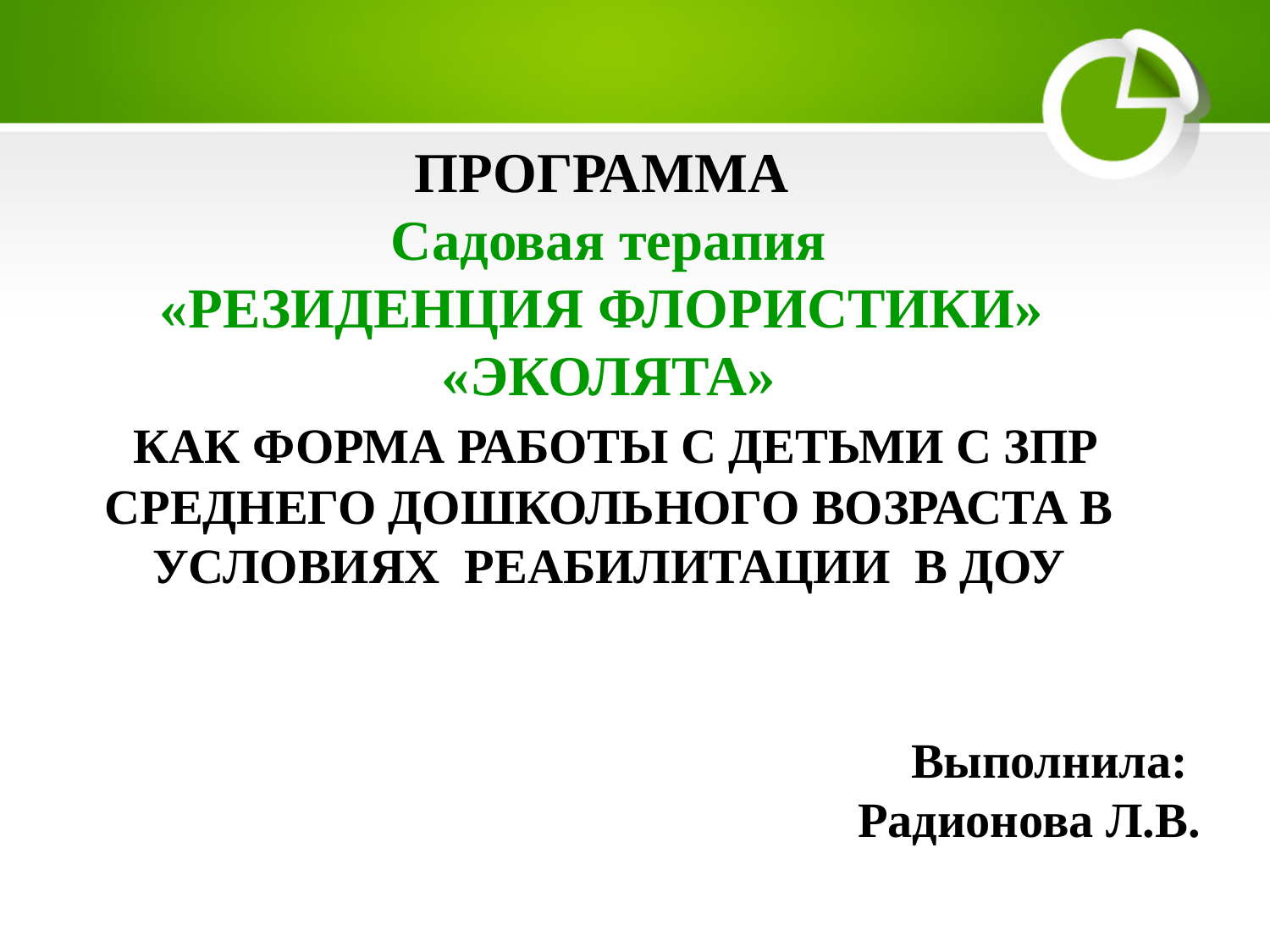

ПРОГРАММА
Садовая терапия
«РЕЗИДЕНЦИЯ ФЛОРИСТИКИ»
«ЭКОЛЯТА»
 КАК ФОРМА РАБОТЫ С ДЕТЬМИ С ЗПР
СРЕДНЕГО ДОШКОЛЬНОГО ВОЗРАСТА В УСЛОВИЯХ  РЕАБИЛИТАЦИИ  В ДОУ

Выполнила:
Радионова Л.В.